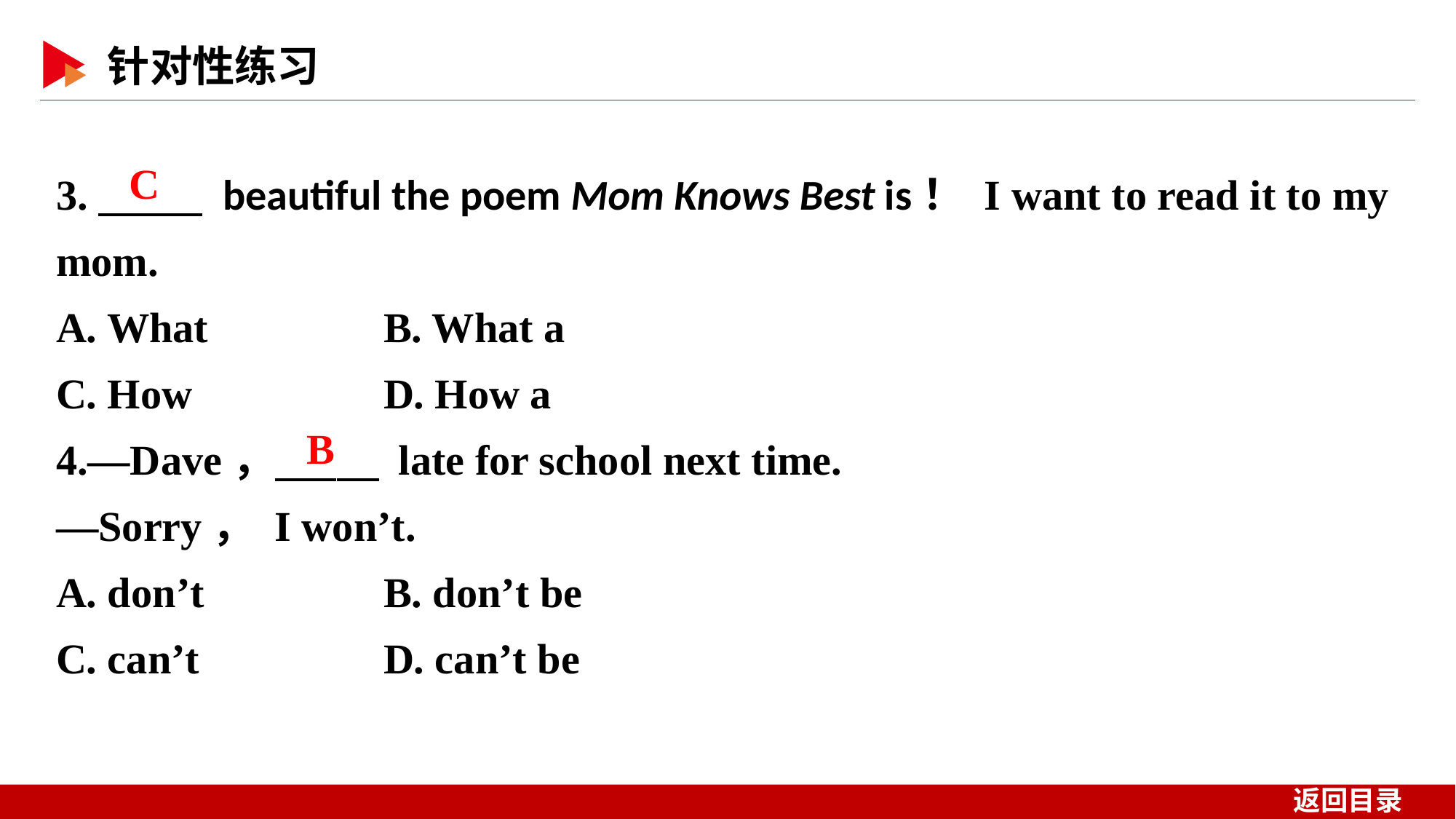

3.　  　 beautiful the poem Mom Knows Best is！ I want to read it to my mom.
A. What       	B. What a
C. How                	D. How a
4.—Dave，　  　 late for school next time.
—Sorry， I won’t.
A. don’t　     	B. don’t be
C. can’t　　        	D. can’t be
C
B